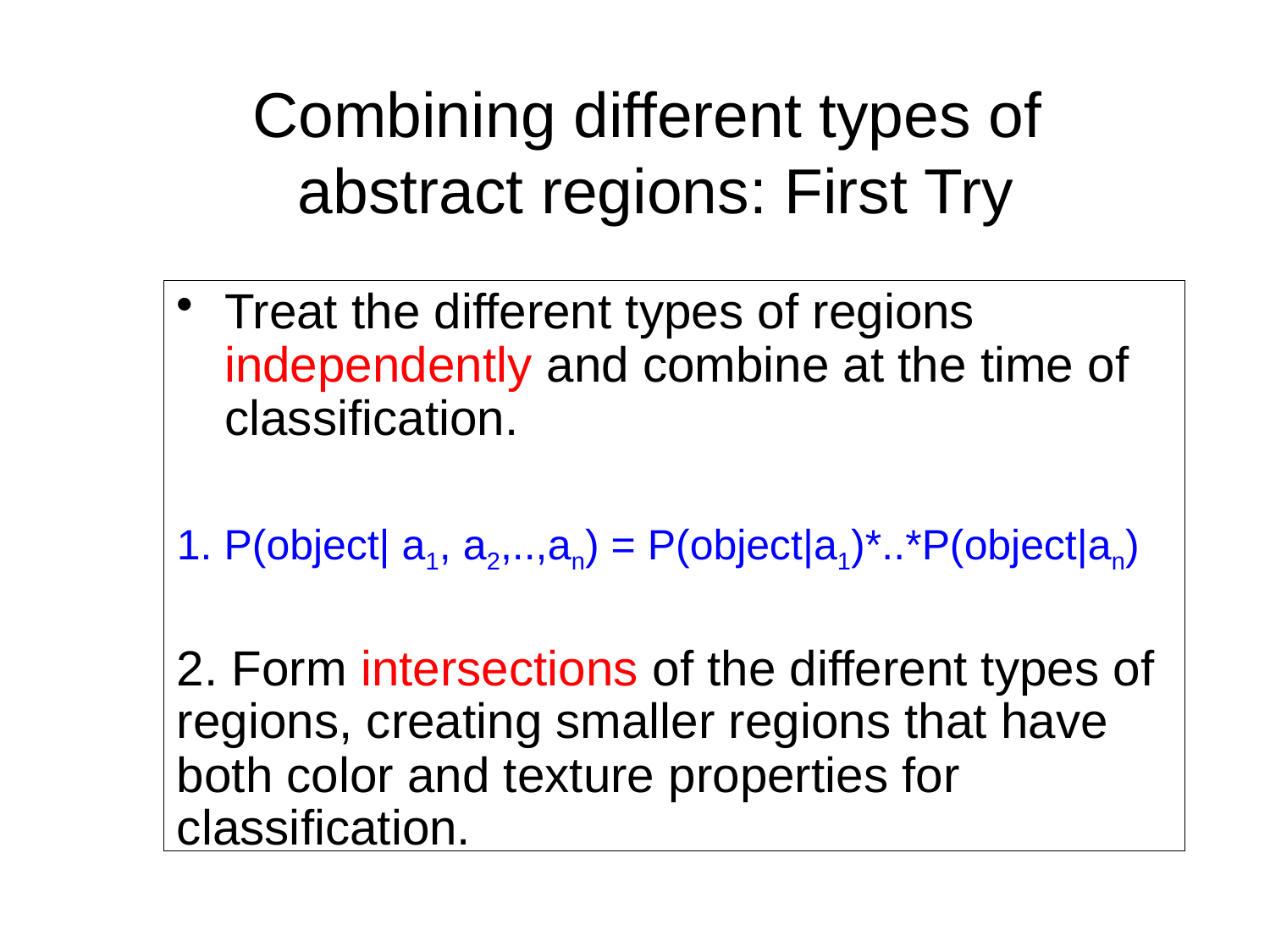

# Combining different types of abstract regions: First Try
Treat the different types of regions independently and combine at the time of classification.

1. P(object| a1, a2,..,an) = P(object|a1)*..*P(object|an)

2. Form intersections of the different types of regions, creating smaller regions that have both color and texture properties for classification.